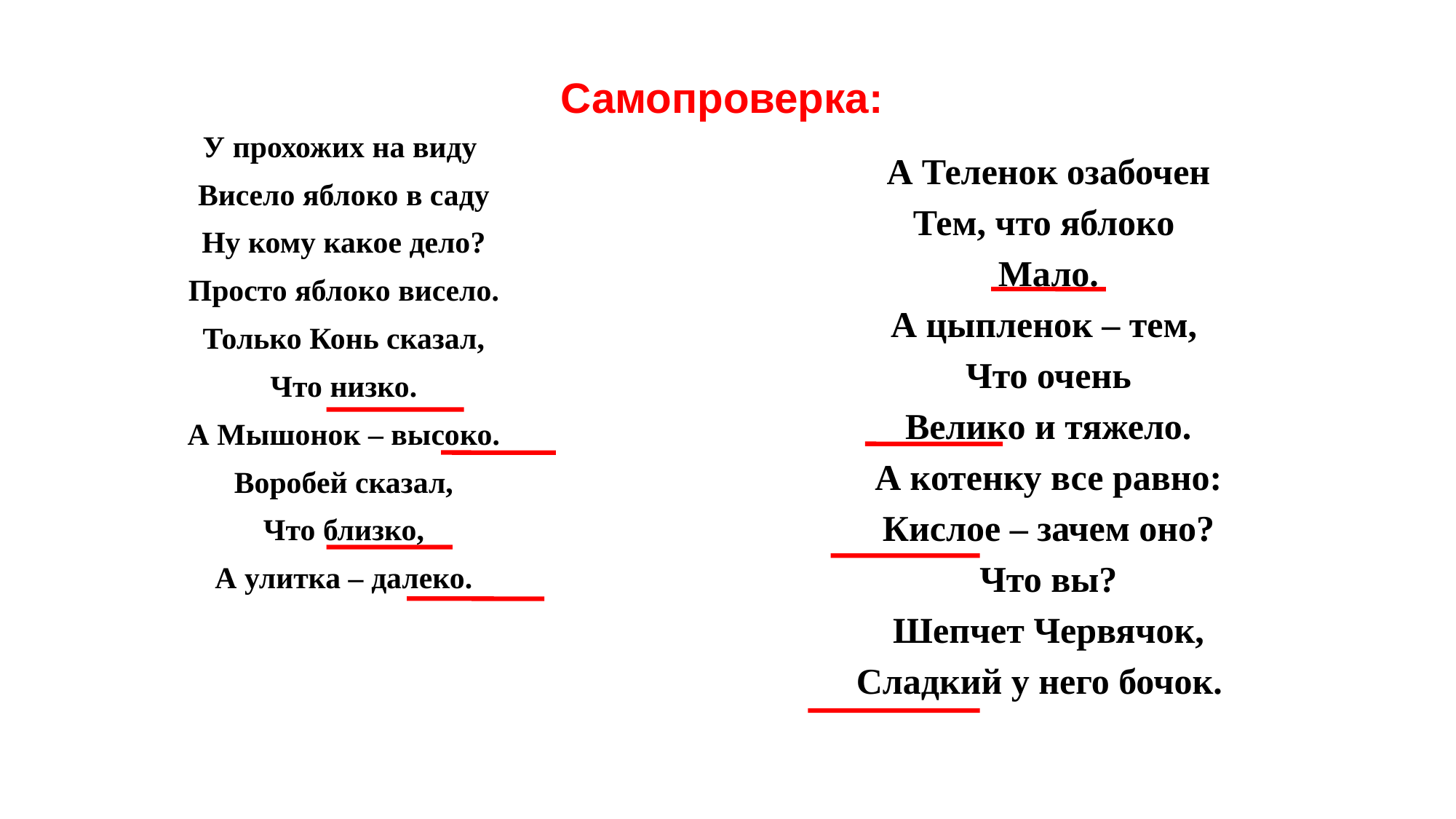

Самопроверка:
У прохожих на виду
Висело яблоко в саду
Ну кому какое дело?
Просто яблоко висело.
Только Конь сказал,
Что низко.
А Мышонок – высоко.
Воробей сказал,
Что близко,
А улитка – далеко.

А Теленок озабочен
Тем, что яблоко
Мало.
А цыпленок – тем,
Что очень
Велико и тяжело.
А котенку все равно:
Кислое – зачем оно?
Что вы?
Шепчет Червячок,
Сладкий у него бочок.